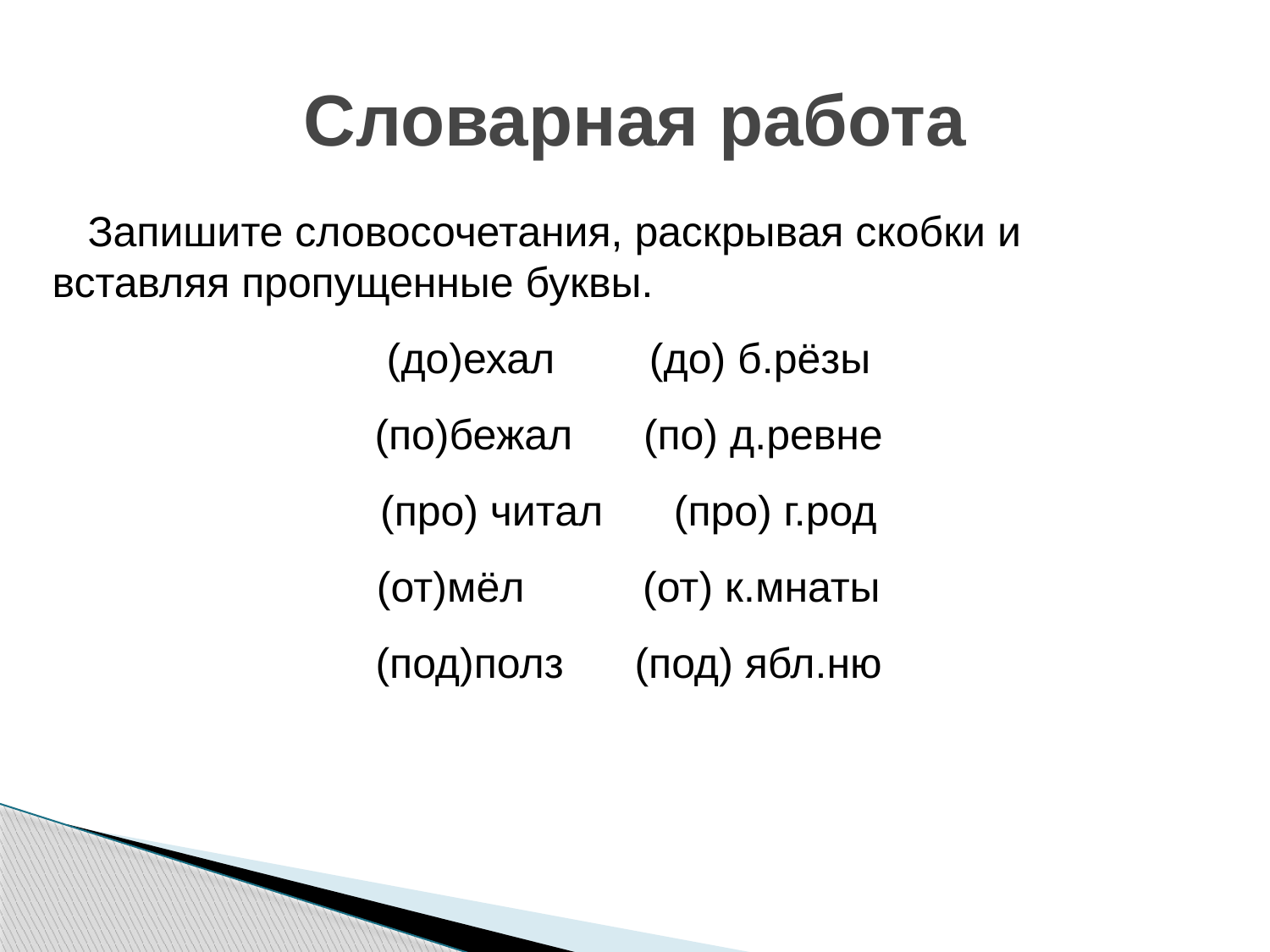

# Словарная работа
Запишите словосочетания, раскрывая скобки и вставляя пропущенные буквы.
(до)ехал        (до) б.рёзы
(по)бежал      (по) д.ревне
(про) читал      (про) г.род
(от)мёл          (от) к.мнаты
(под)полз      (под) ябл.ню